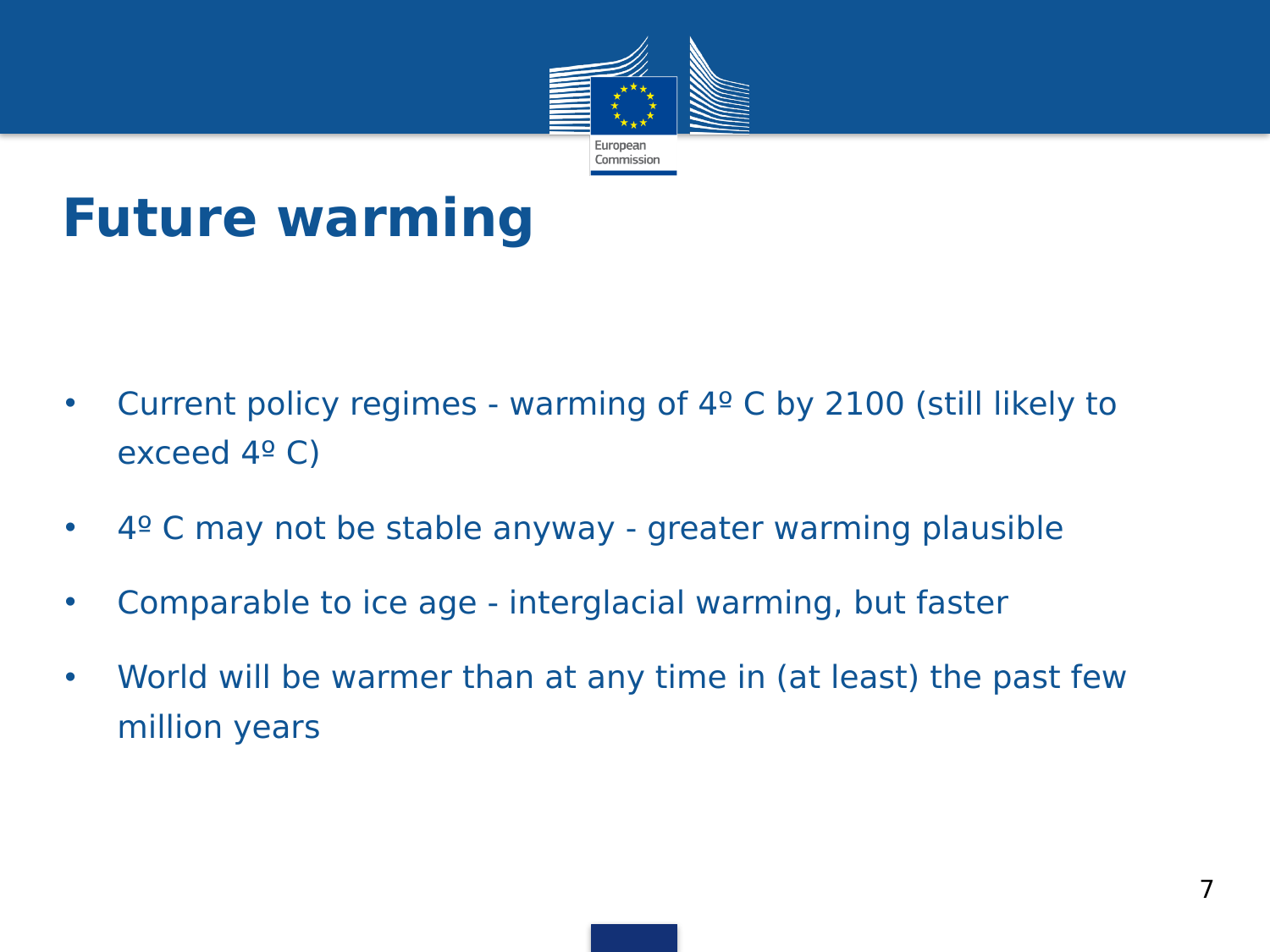

Future warming
Current policy regimes - warming of 4º C by 2100 (still likely to exceed 4º C)
4º C may not be stable anyway - greater warming plausible
Comparable to ice age - interglacial warming, but faster
World will be warmer than at any time in (at least) the past few million years
7